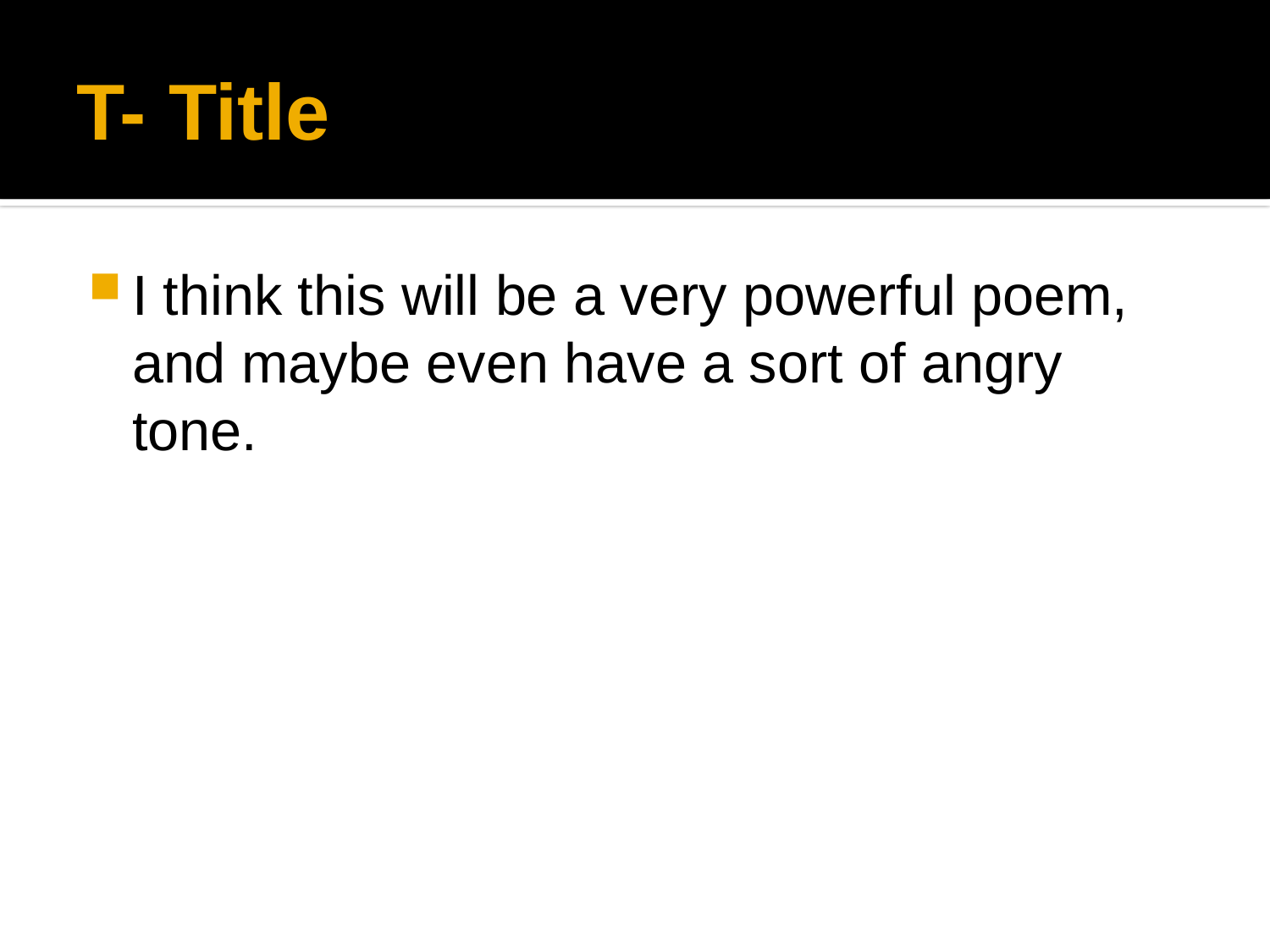

# T- Title
I think this will be a very powerful poem, and maybe even have a sort of angry tone.